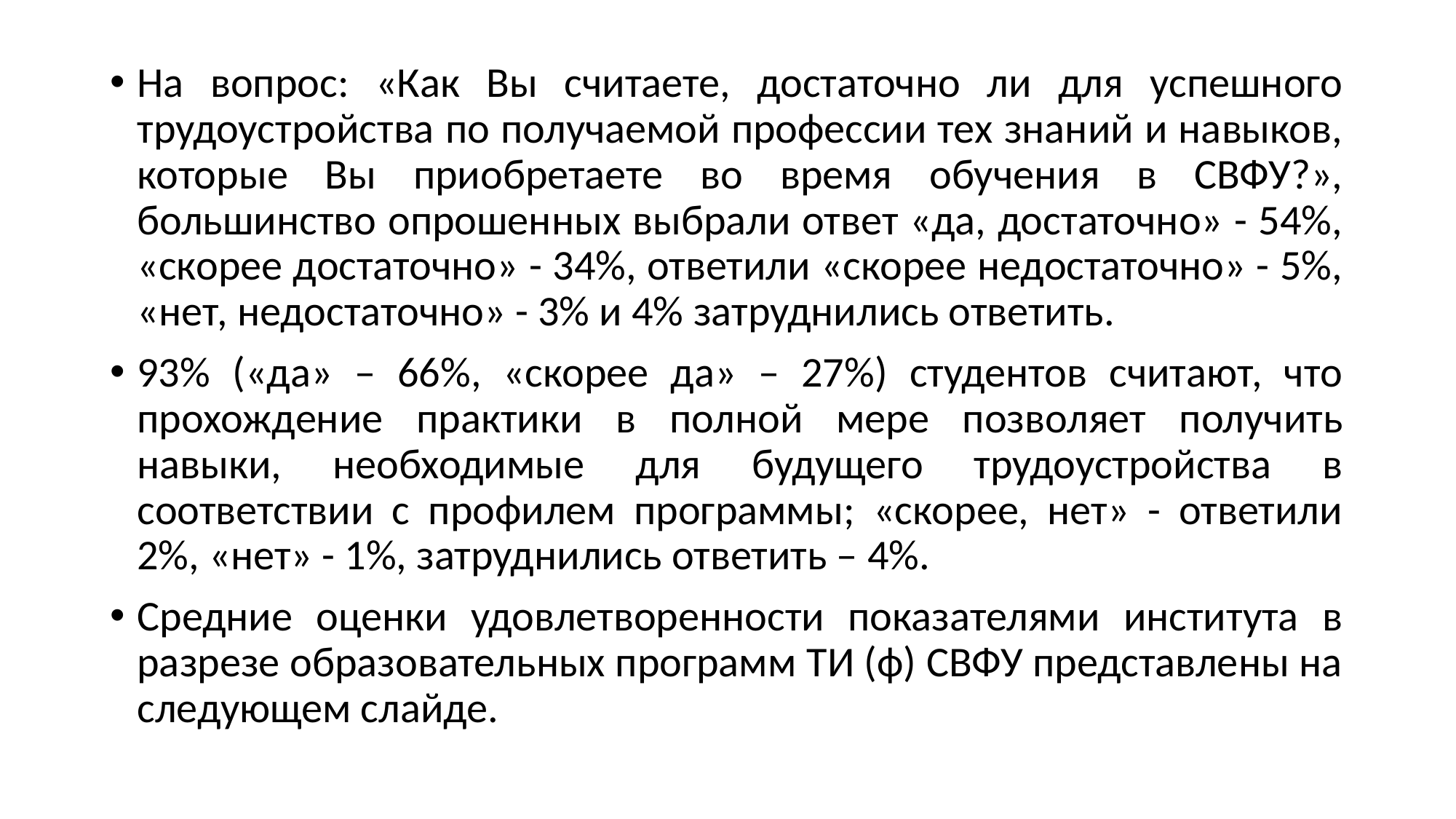

На вопрос: «Как Вы считаете, достаточно ли для успешного трудоустройства по получаемой профессии тех знаний и навыков, которые Вы приобретаете во время обучения в СВФУ?», большинство опрошенных выбрали ответ «да, достаточно» - 54%, «скорее достаточно» - 34%, ответили «скорее недостаточно» - 5%, «нет, недостаточно» - 3% и 4% затруднились ответить.
93% («да» – 66%, «скорее да» – 27%) студентов считают, что прохождение практики в полной мере позволяет получить навыки, необходимые для будущего трудоустройства в соответствии с профилем программы; «скорее, нет» - ответили 2%, «нет» - 1%, затруднились ответить – 4%.
Средние оценки удовлетворенности показателями института в разрезе образовательных программ ТИ (ф) СВФУ представлены на следующем слайде.